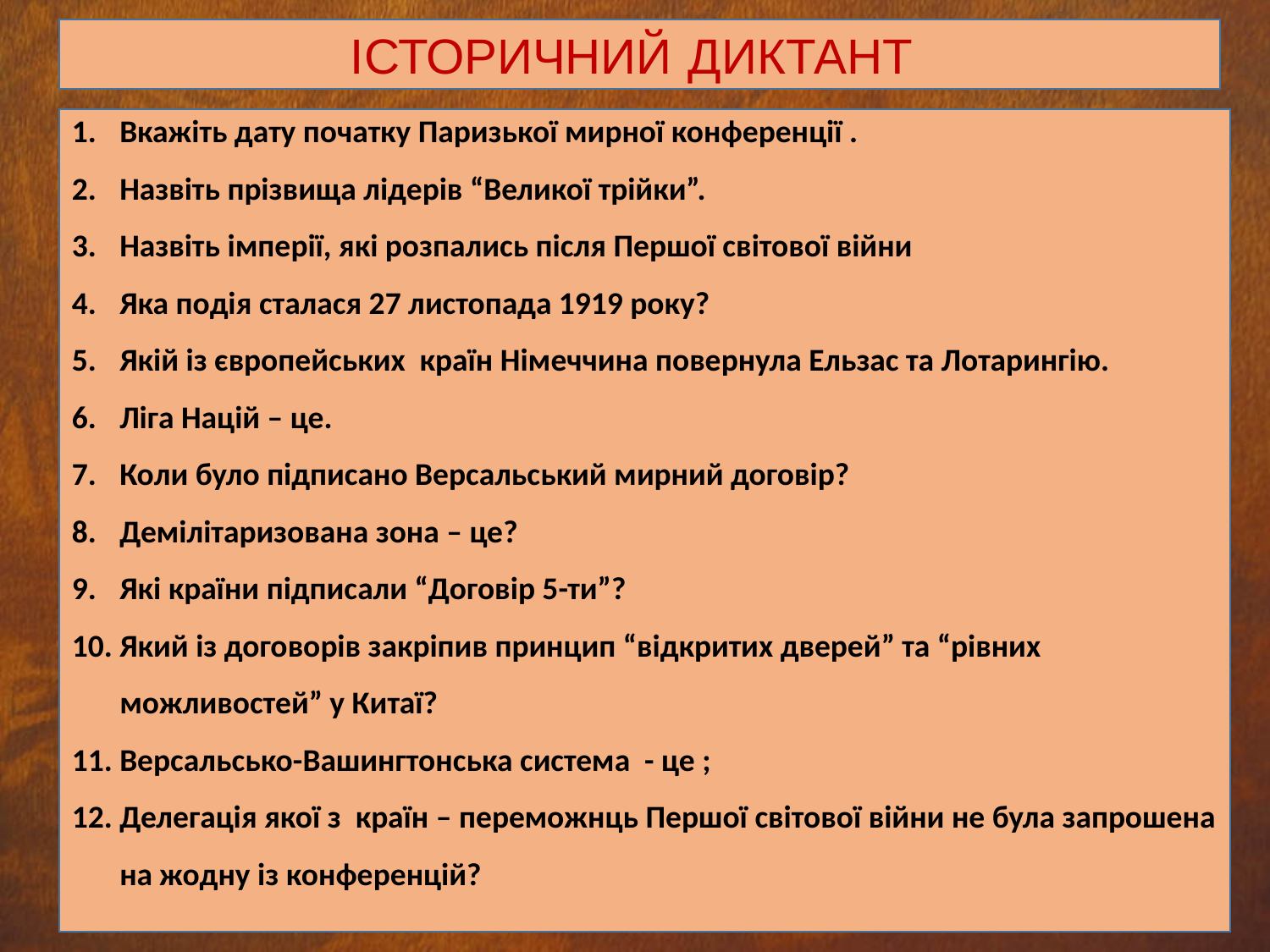

ІСТОРИЧНИЙ ДИКТАНТ
Вкажіть дату початку Паризької мирної конференції .
Назвіть прізвища лідерів “Великої трійки”.
Назвіть імперії, які розпались після Першої світової війни
Яка подія сталася 27 листопада 1919 року?
Якій із європейських  країн Німеччина повернула Ельзас та Лотарингію.
Ліга Націй – це.
Коли було підписано Версальський мирний договір?
Демілітаризована зона – це?
Які країни підписали “Договір 5-ти”?
Який із договорів закріпив принцип “відкритих дверей” та “рівних можливостей” у Китаї?
Версальсько-Вашингтонська система  - це ;
Делегація якої з  країн – переможнць Першої світової війни не була запрошена на жодну із конференцій?